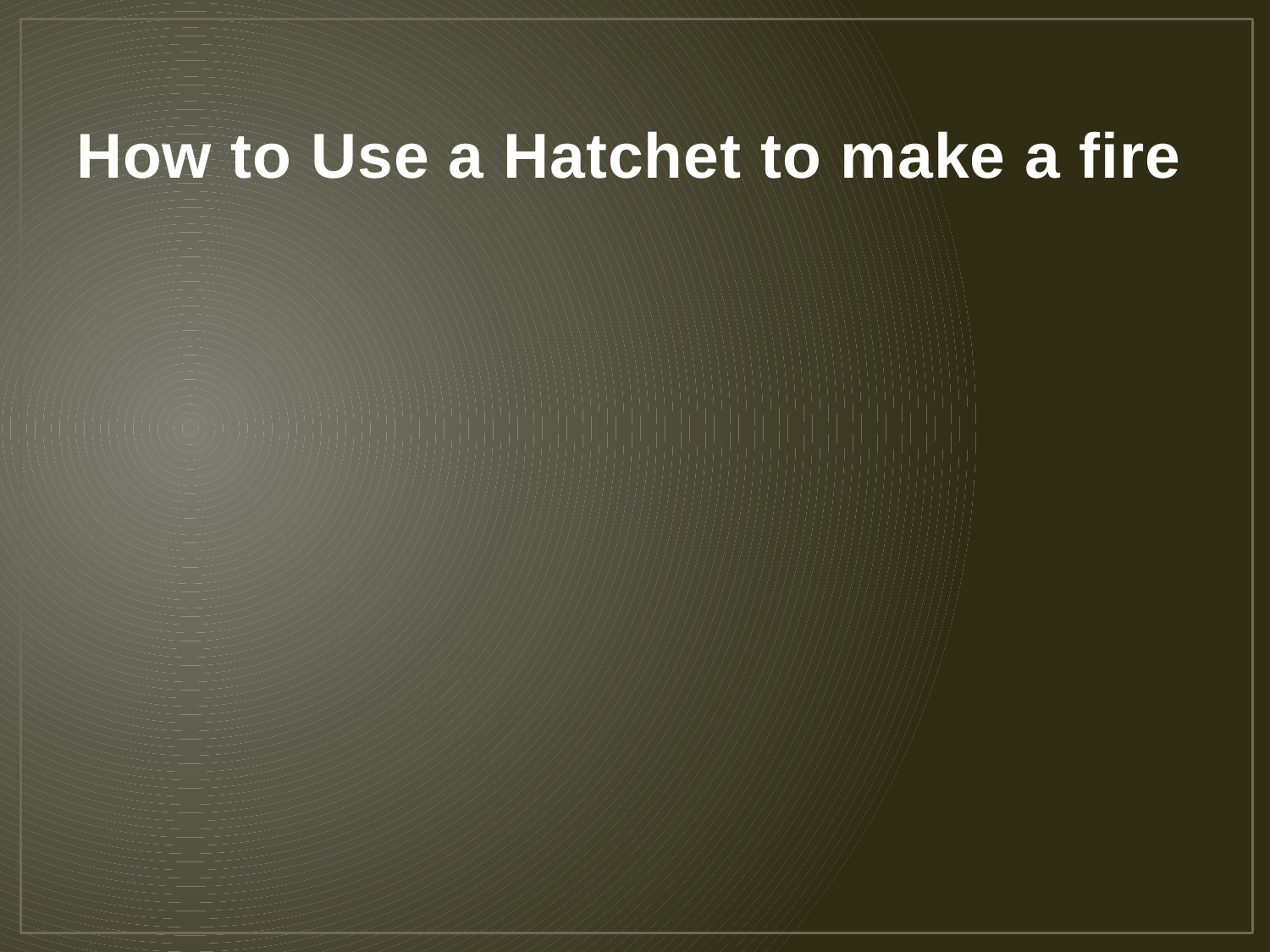

# How to Use a Hatchet to make a fire